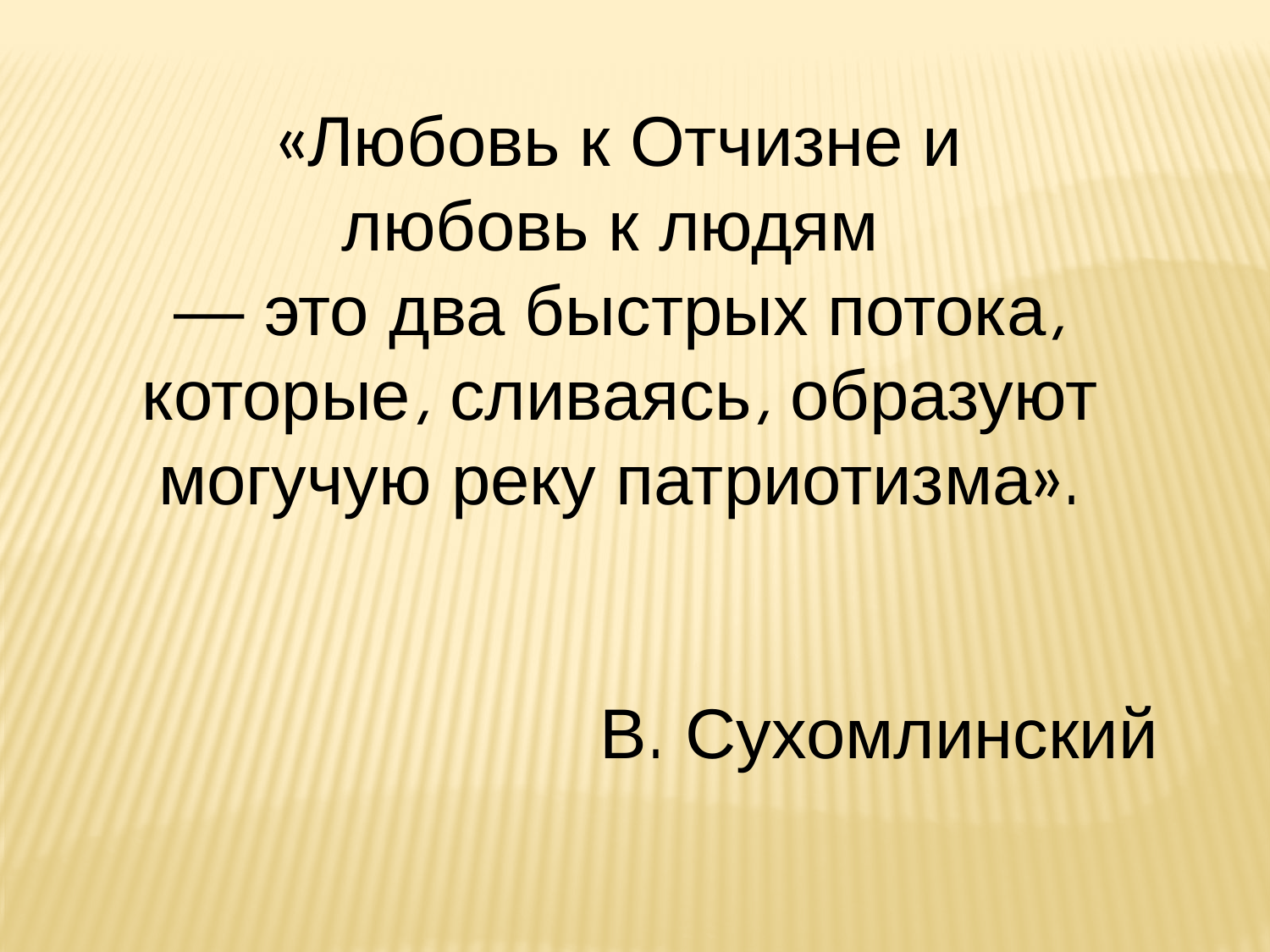

«Любовь к Отчизне и
любовь к людям
— это два быстрых потока, которые, сливаясь, образуют могучую реку патриотизма».

В. Сухомлинский